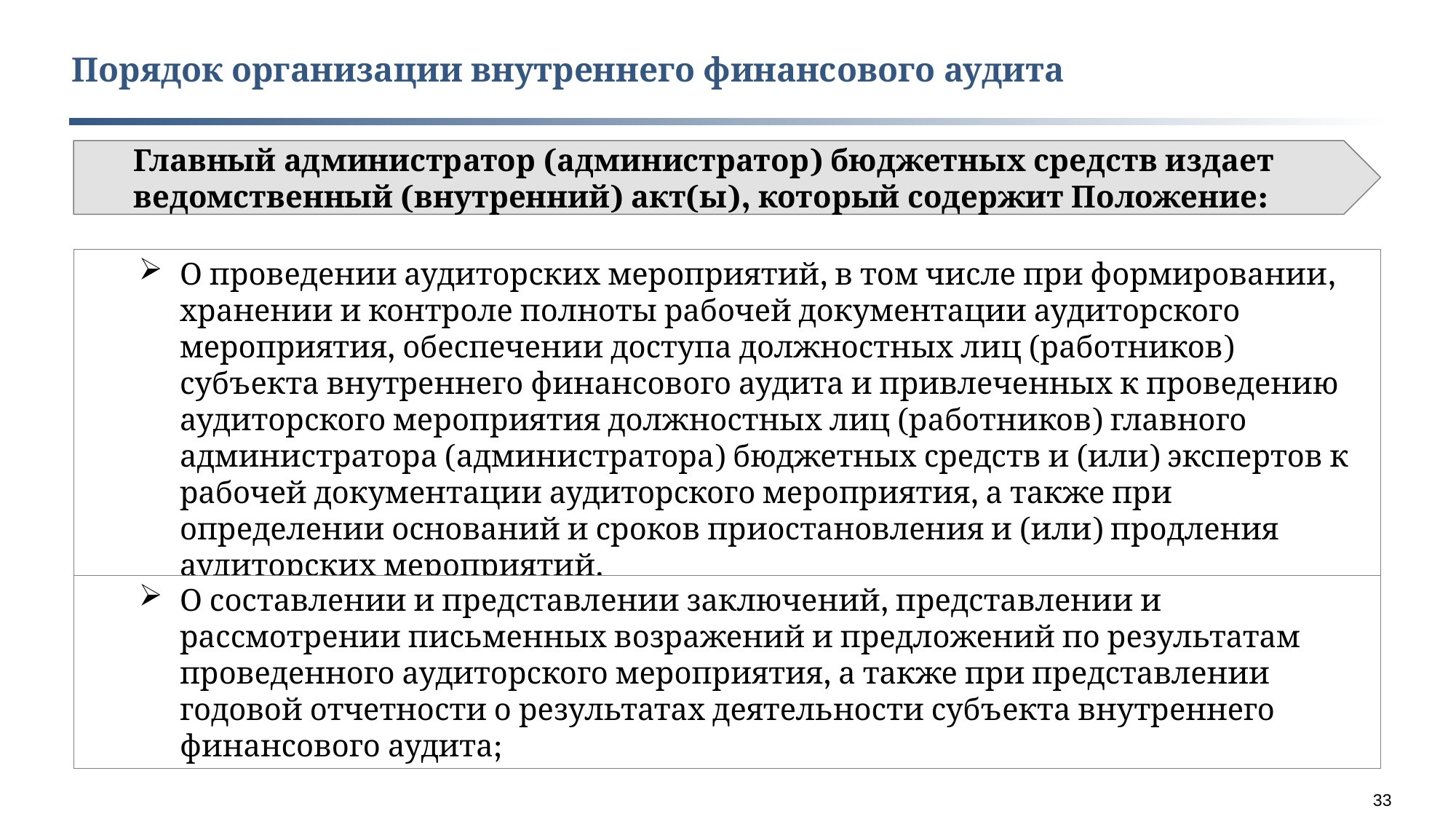

Порядок организации внутреннего финансового аудита
Главный администратор (администратор) бюджетных средств издает ведомственный (внутренний) акт(ы), который содержит Положение:
О проведении аудиторских мероприятий, в том числе при формировании, хранении и контроле полноты рабочей документации аудиторского мероприятия, обеспечении доступа должностных лиц (работников) субъекта внутреннего финансового аудита и привлеченных к проведению аудиторского мероприятия должностных лиц (работников) главного администратора (администратора) бюджетных средств и (или) экспертов к рабочей документации аудиторского мероприятия, а также при определении оснований и сроков приостановления и (или) продления аудиторских мероприятий.
О составлении и представлении заключений, представлении и рассмотрении письменных возражений и предложений по результатам проведенного аудиторского мероприятия, а также при представлении годовой отчетности о результатах деятельности субъекта внутреннего финансового аудита;